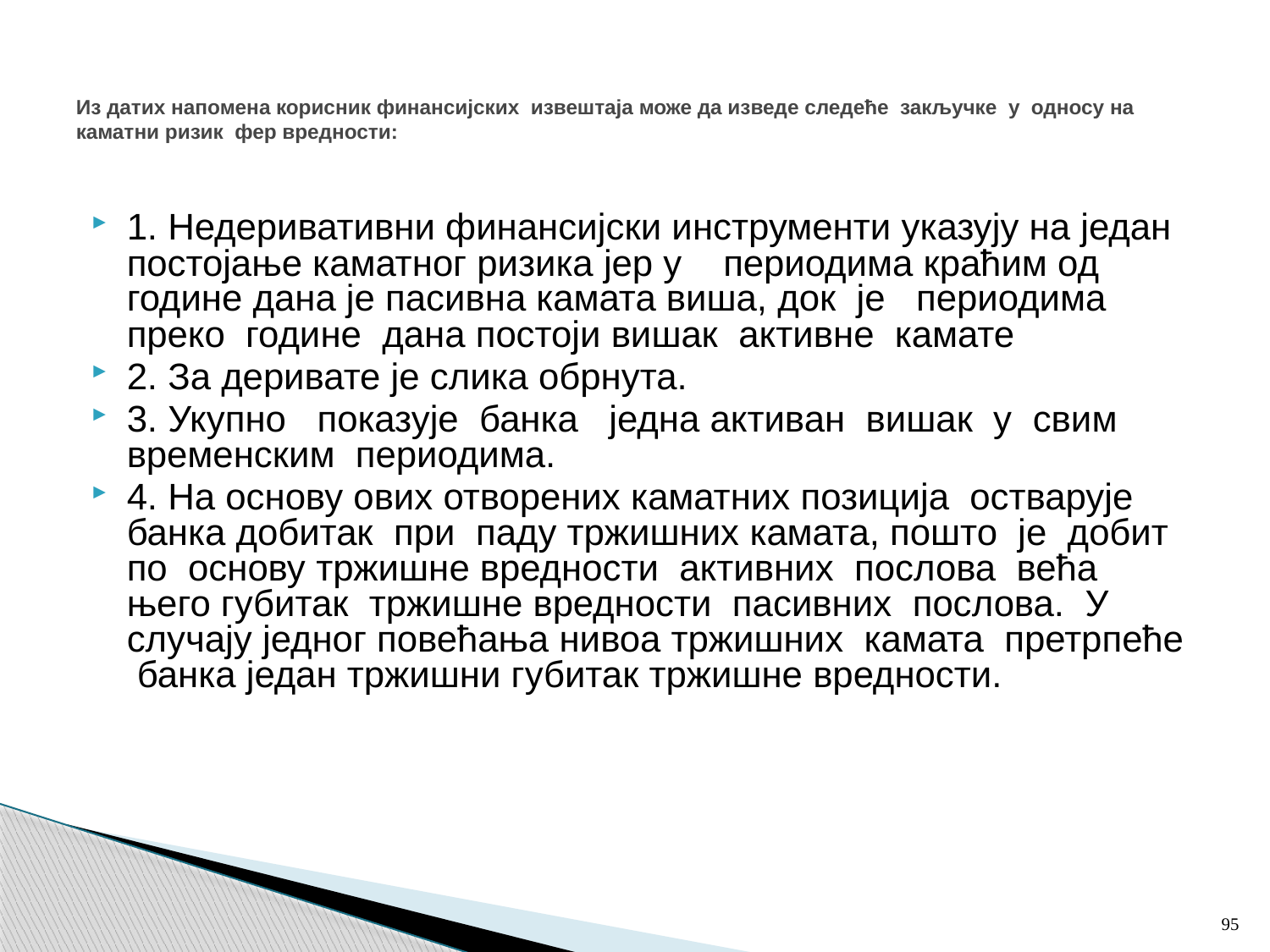

# Из датих напомена корисник финансијских  извештаја може да изведе следеће  закључке  у  односу на каматни ризик  фер вредности:
1. Недеривативни финансијски инструменти указују на један постојање каматног ризика јер у    периодима краћим од године дана је пасивна камата виша, док  је   периодима преко  године  дана постоји вишак  активне  камате
2. За деривате је слика обрнута.
3. Укупно   показује  банка   једна активан  вишак  у  свим временским  периодима.
4. На основу ових отворених каматних позиција  остварује  банка добитак  при  паду тржишних камата, пошто  је  добит по  основу тржишне вредности  активних  послова  већа  њего губитак  тржишне вредности  пасивних  послова.  У случају једног повећања нивоа тржишних  камата  претрпеће  банка један тржишни губитак тржишне вредности.
95